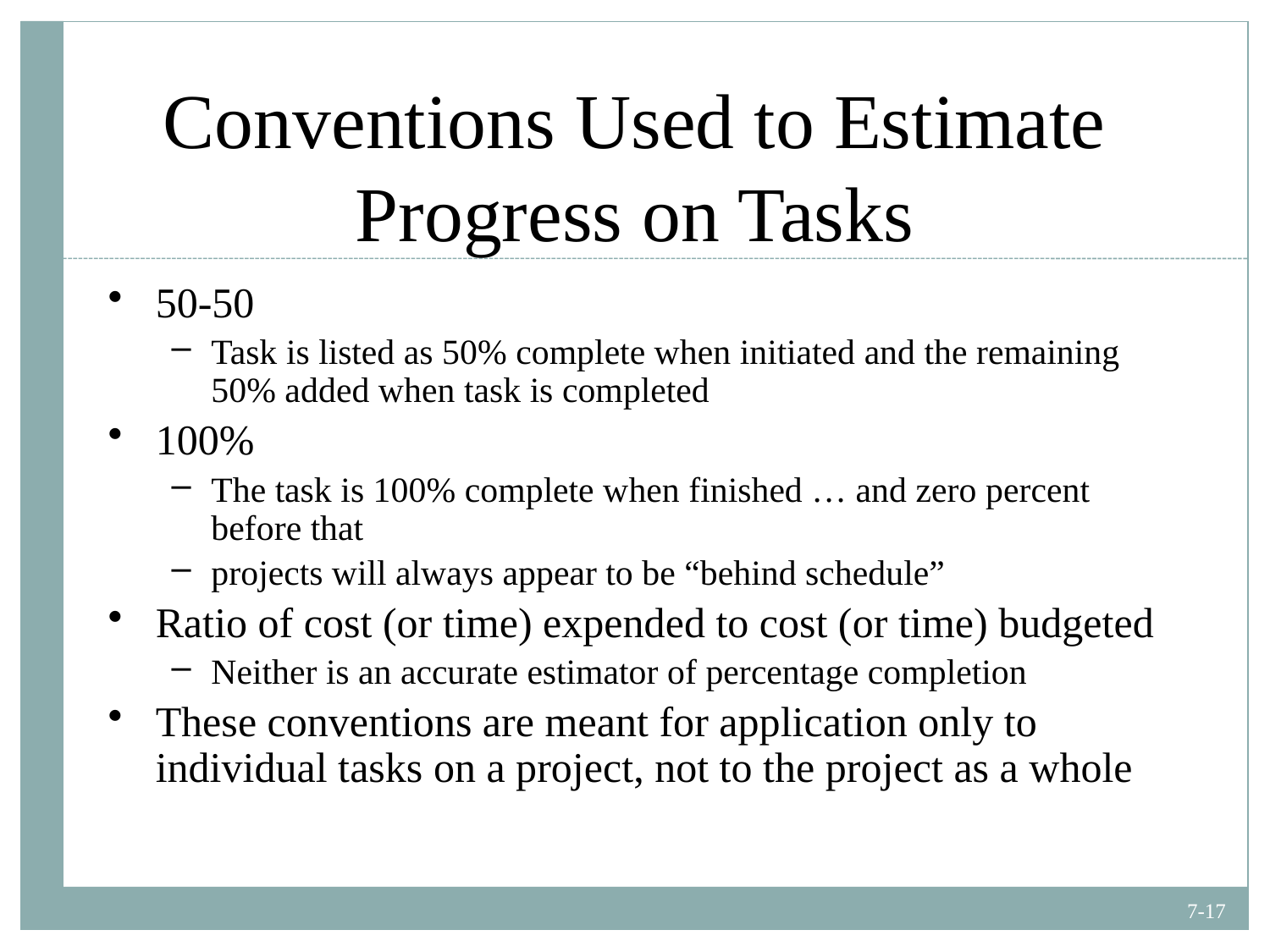

# Conventions Used to Estimate Progress on Tasks
50-50
Task is listed as 50% complete when initiated and the remaining 50% added when task is completed
100%
The task is 100% complete when finished … and zero percent before that
projects will always appear to be “behind schedule”
Ratio of cost (or time) expended to cost (or time) budgeted
Neither is an accurate estimator of percentage completion
These conventions are meant for application only to individual tasks on a project, not to the project as a whole